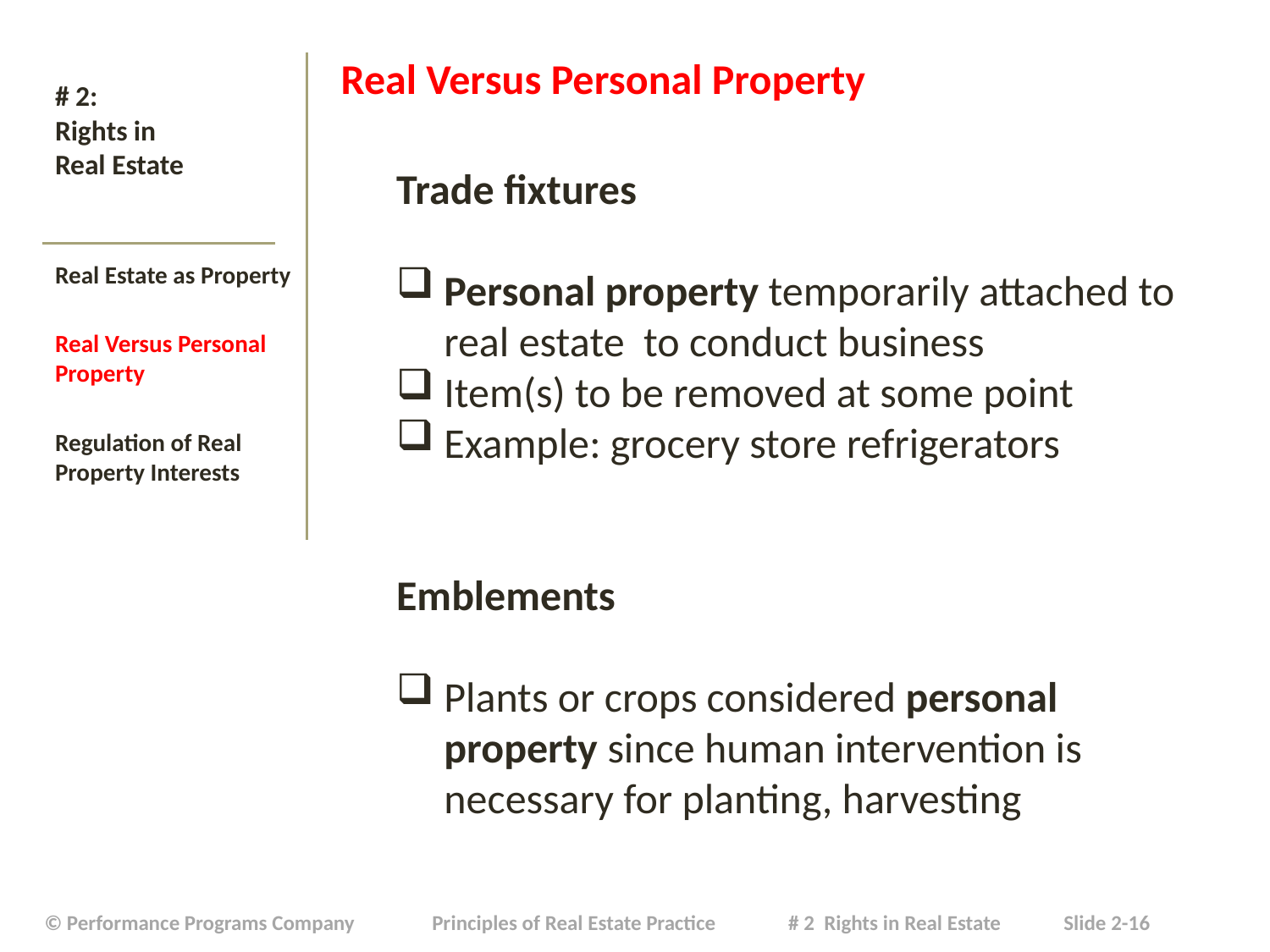

Real Versus Personal Property

Trade fixtures

Personal property temporarily attached to real estate  to conduct business
Item(s) to be removed at some point
Example: grocery store refrigerators

Emblements

Plants or crops considered personal property since human intervention is necessary for planting, harvesting

# # 2: Rights in Real Estate

Real Estate as Property

Real Versus Personal Property

Regulation of Real Property Interests

| © Performance Programs Company Principles of Real Estate Practice # 2 Rights in Real Estate Slide 2-16 |
| --- |